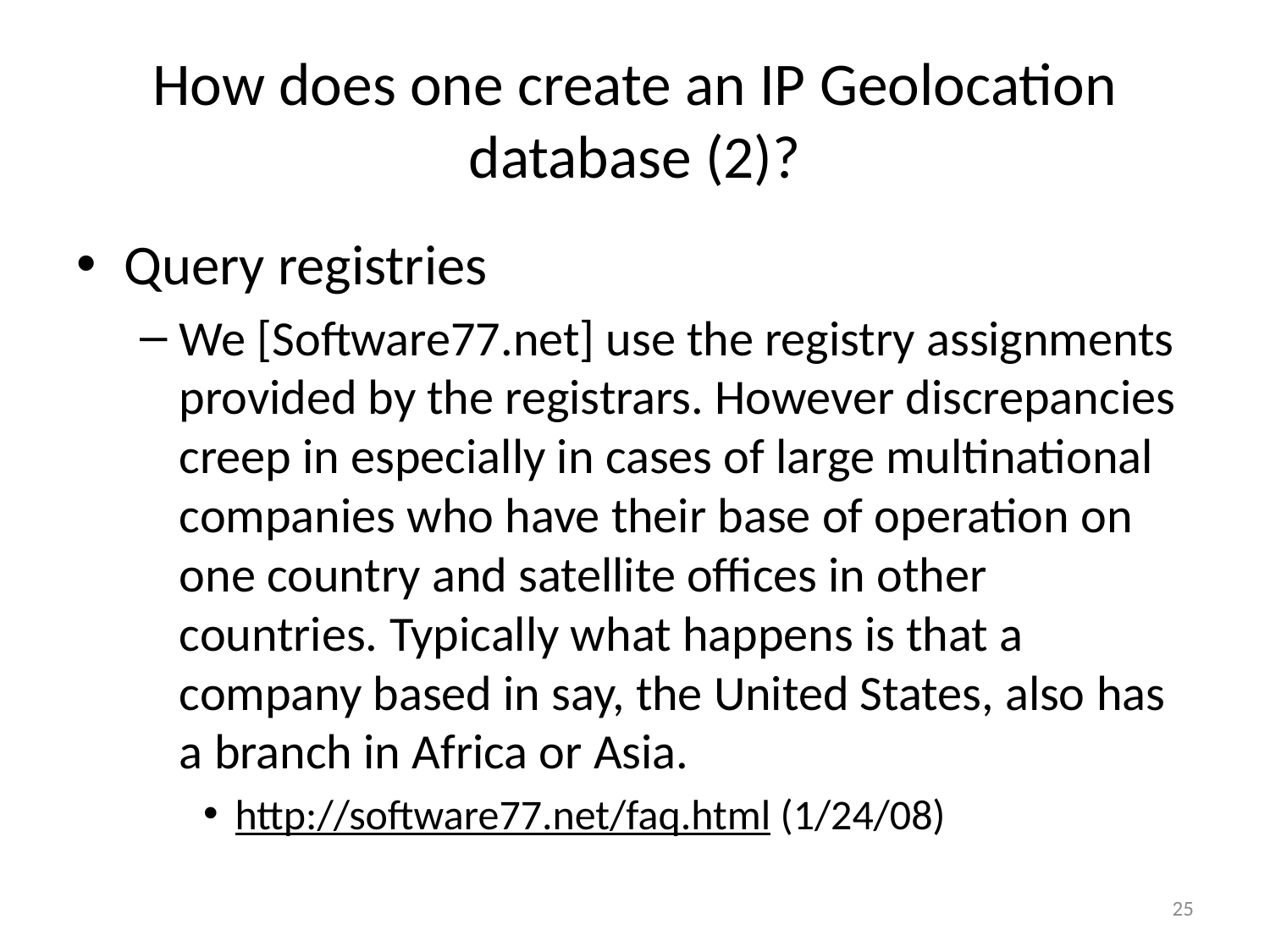

# How does one create an IP Geolocation database (2)?
Query registries
We [Software77.net] use the registry assignments provided by the registrars. However discrepancies creep in especially in cases of large multinational companies who have their base of operation on one country and satellite offices in other countries. Typically what happens is that a company based in say, the United States, also has a branch in Africa or Asia.
http://software77.net/faq.html (1/24/08)
25